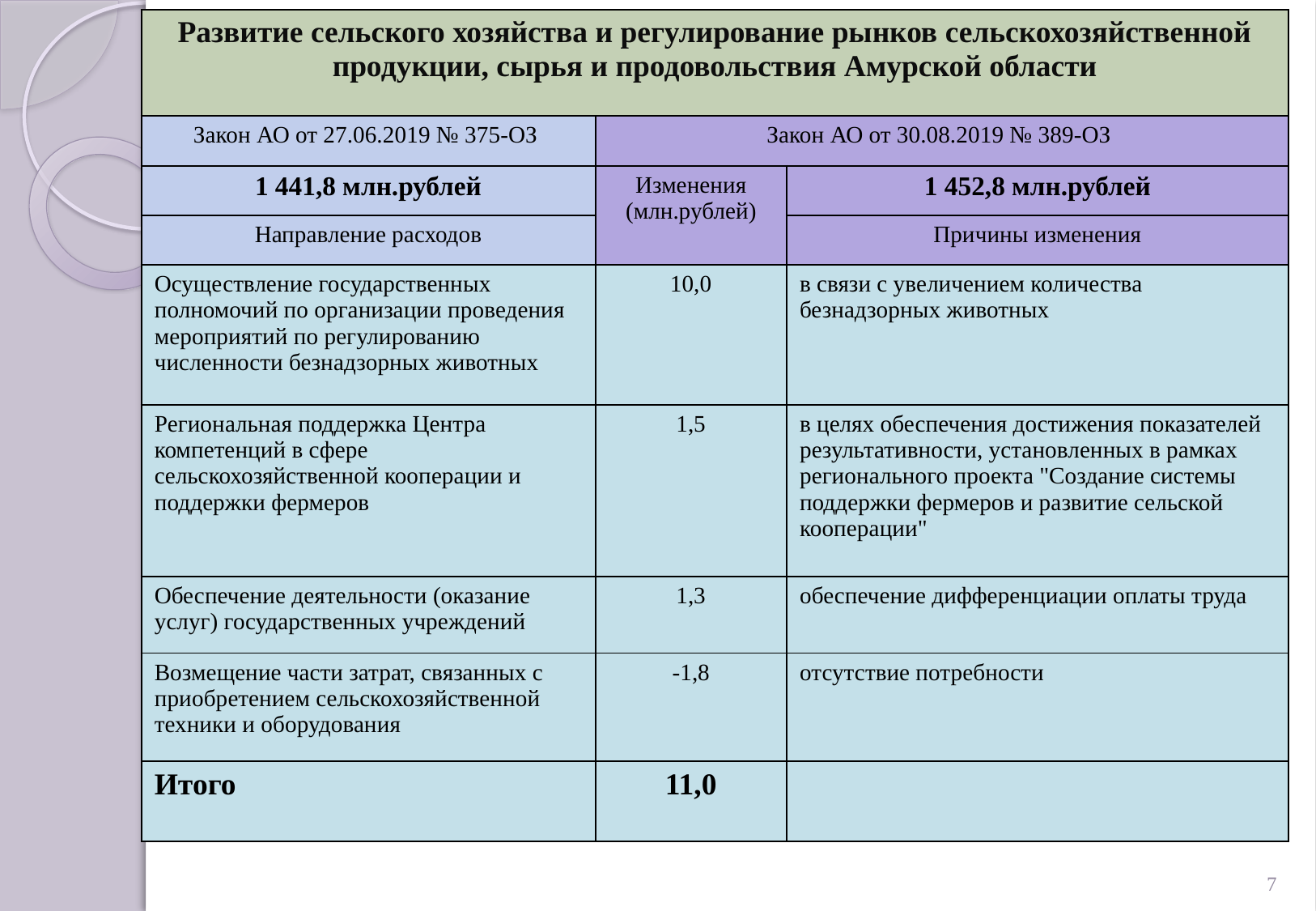

| Развитие сельского хозяйства и регулирование рынков сельскохозяйственной продукции, сырья и продовольствия Амурской области |  |  |
| --- | --- | --- |
| Закон АО от 27.06.2019 № 375-ОЗ | Закон АО от 30.08.2019 № 389-ОЗ |  |
| 1 441,8 млн.рублей | Изменения (млн.рублей) | 1 452,8 млн.рублей |
| Направление расходов |  | Причины изменения |
| Осуществление государственных полномочий по организации проведения мероприятий по регулированию численности безнадзорных животных | 10,0 | в связи с увеличением количества безнадзорных животных |
| Региональная поддержка Центра компетенций в сфере сельскохозяйственной кооперации и поддержки фермеров | 1,5 | в целях обеспечения достижения показателей результативности, установленных в рамках регионального проекта "Создание системы поддержки фермеров и развитие сельской кооперации" |
| Обеспечение деятельности (оказание услуг) государственных учреждений | 1,3 | обеспечение дифференциации оплаты труда |
| Возмещение части затрат, связанных с приобретением сельскохозяйственной техники и оборудования | -1,8 | отсутствие потребности |
| Итого | 11,0 |  |
#
7